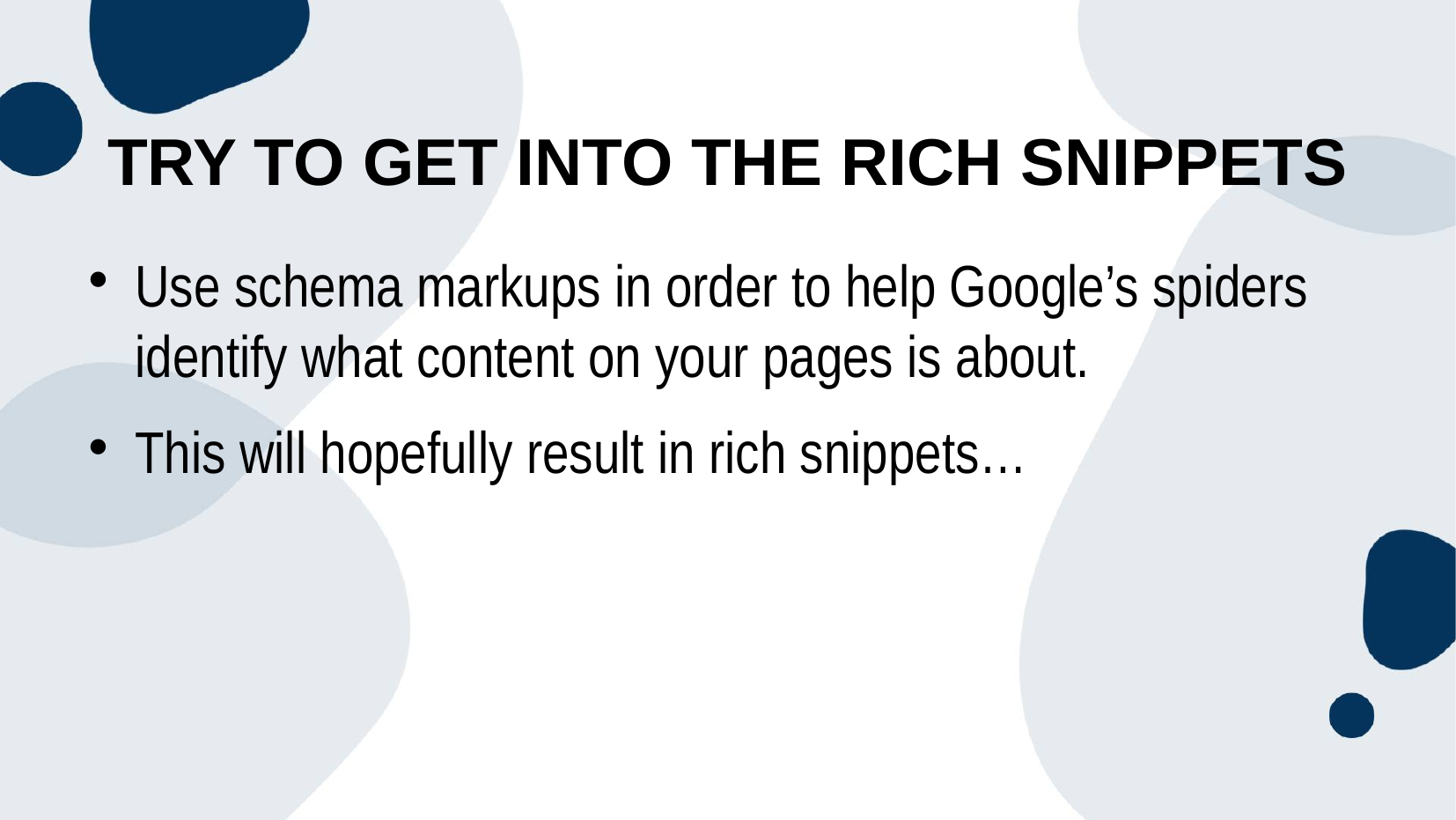

Try to Get Into the Rich Snippets
Use schema markups in order to help Google’s spiders identify what content on your pages is about.
This will hopefully result in rich snippets…